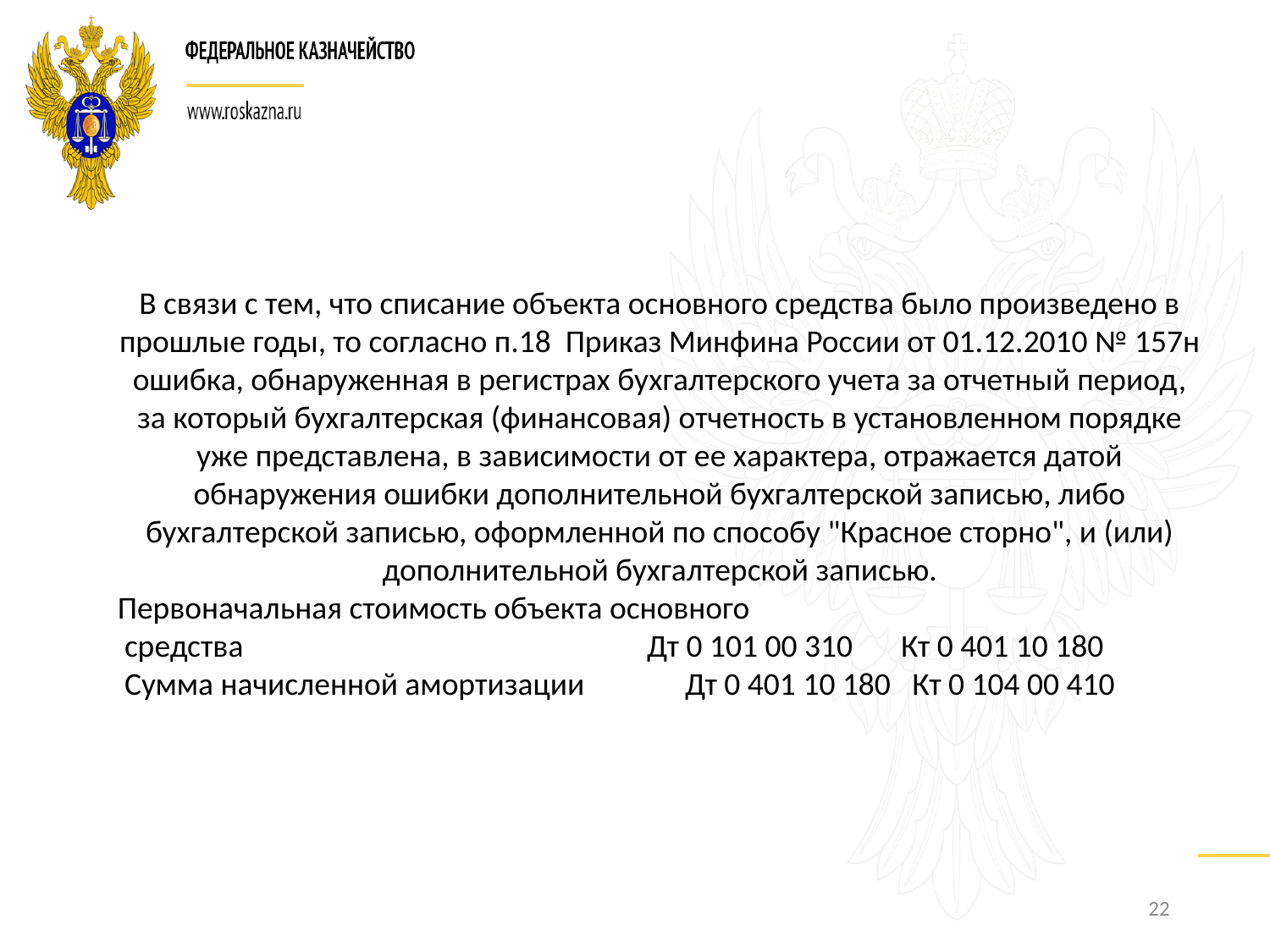

В связи с тем, что списание объекта основного средства было произведено в прошлые годы, то согласно п.18  Приказ Минфина России от 01.12.2010 № 157н ошибка, обнаруженная в регистрах бухгалтерского учета за отчетный период, за который бухгалтерская (финансовая) отчетность в установленном порядке уже представлена, в зависимости от ее характера, отражается датой обнаружения ошибки дополнительной бухгалтерской записью, либо бухгалтерской записью, оформленной по способу "Красное сторно", и (или) дополнительной бухгалтерской записью.
Первоначальная стоимость объекта основного
 средства                                       	   Дт 0 101 00 310	   Кт 0 401 10 180
 Сумма начисленной амортизации              Дт 0 401 10 180   Кт 0 104 00 410
22